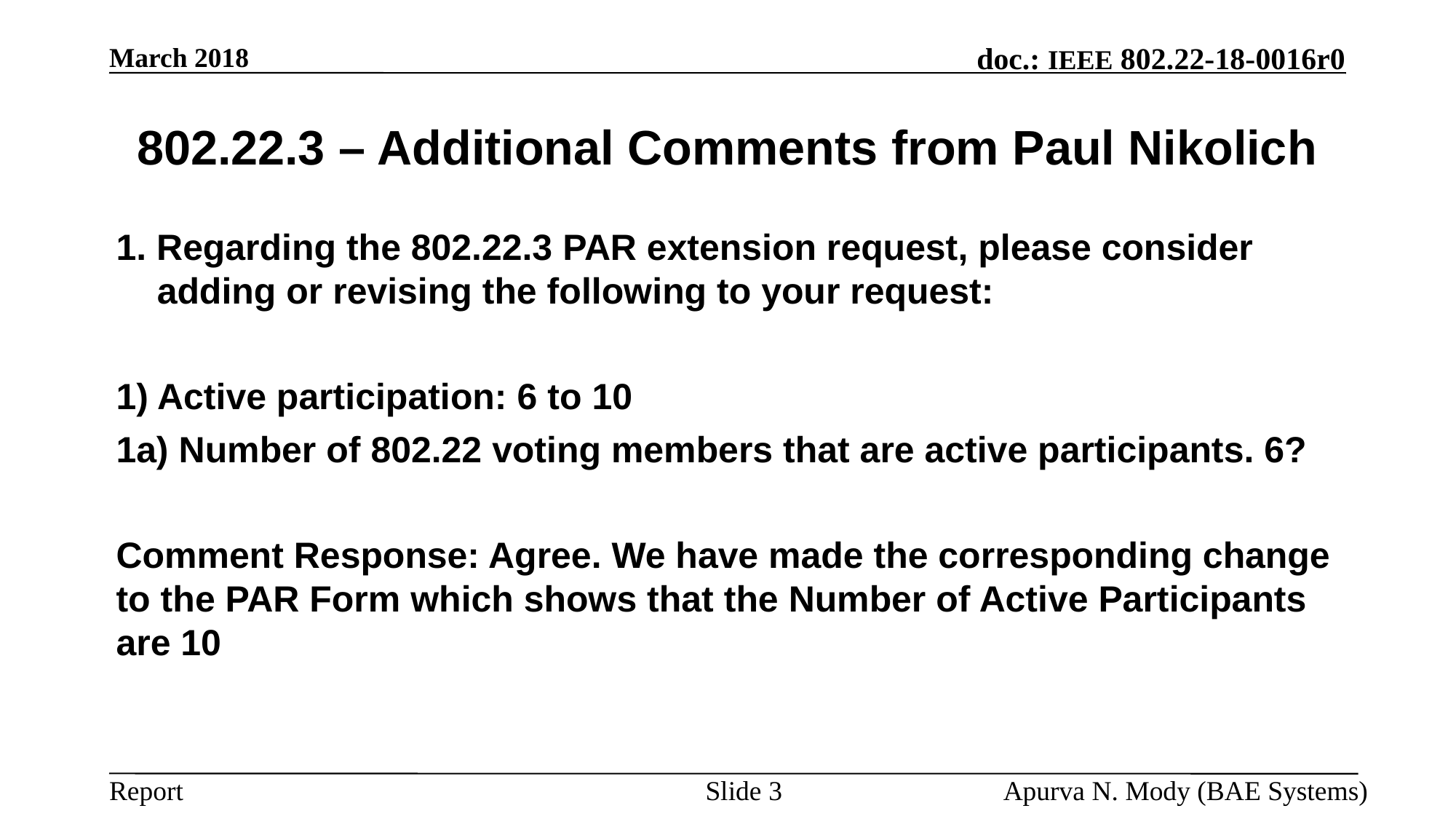

March 2018
# 802.22.3 – Additional Comments from Paul Nikolich
1. Regarding the 802.22.3 PAR extension request, please consider adding or revising the following to your request:

1) Active participation: 6 to 10
1a) Number of 802.22 voting members that are active participants. 6?

Comment Response: Agree. We have made the corresponding change to the PAR Form which shows that the Number of Active Participants are 10

Slide 3
Apurva N. Mody (BAE Systems)